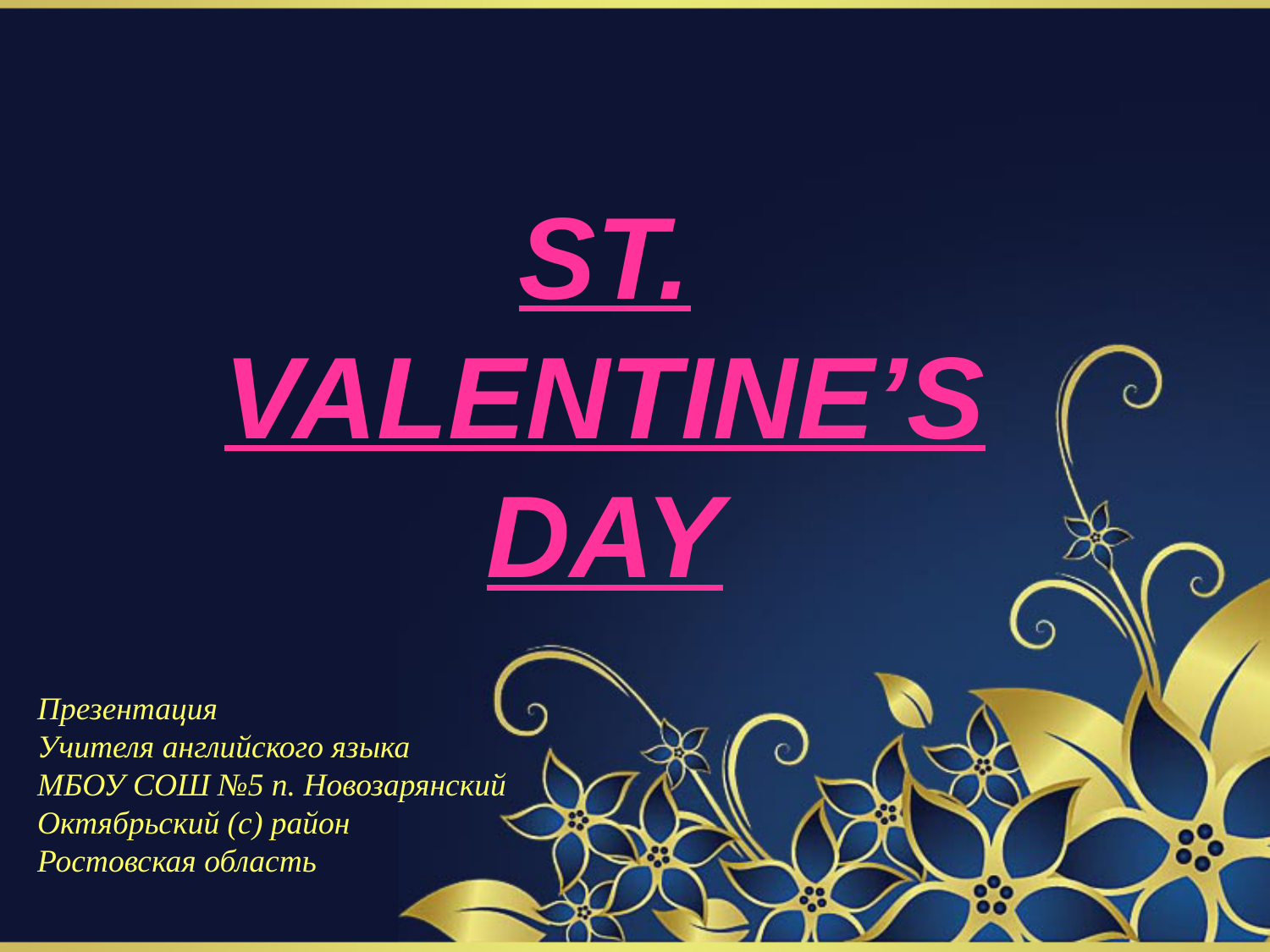

ST. VALENTINE’S DAY

Презентация
Учителя английского языка
МБОУ СОШ №5 п. Новозарянский
Октябрьский (с) район
Ростовская область